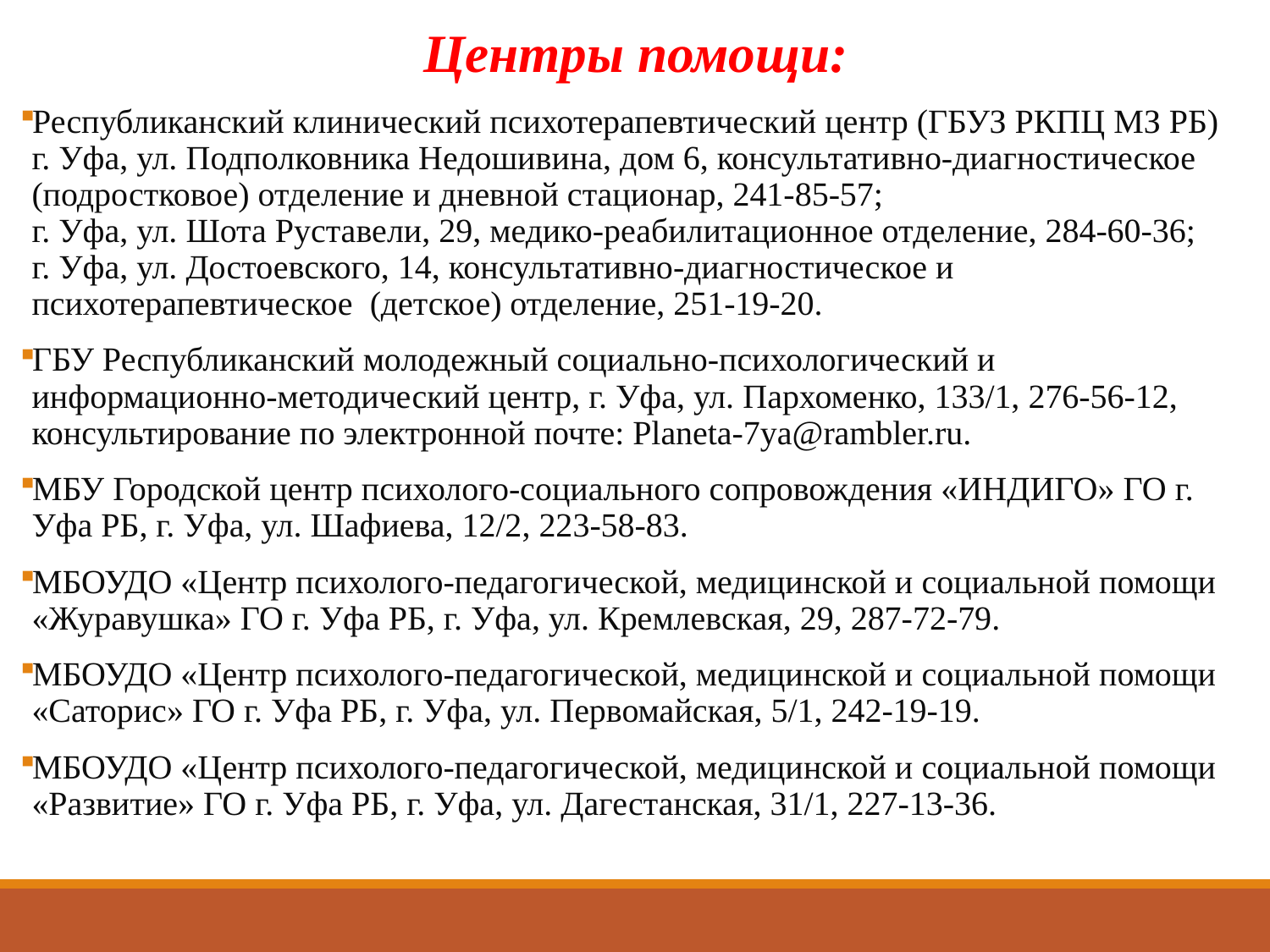

Центры помощи:
Республиканский клинический психотерапевтический центр (ГБУЗ РКПЦ МЗ РБ)
г. Уфа, ул. Подполковника Недошивина, дом 6, консультативно-диагностическое (подростковое) отделение и дневной стационар, 241-85-57;
г. Уфа, ул. Шота Руставели, 29, медико-реабилитационное отделение, 284-60-36;
г. Уфа, ул. Достоевского, 14, консультативно-диагностическое и психотерапевтическое  (детское) отделение, 251-19-20.
ГБУ Республиканский молодежный социально-психологический и информационно-методический центр, г. Уфа, ул. Пархоменко, 133/1, 276-56-12, консультирование по электронной почте: Planeta-7ya@rambler.ru.
МБУ Городской центр психолого-социального сопровождения «ИНДИГО» ГО г. Уфа РБ, г. Уфа, ул. Шафиева, 12/2, 223-58-83.
МБОУДО «Центр психолого-педагогической, медицинской и социальной помощи «Журавушка» ГО г. Уфа РБ, г. Уфа, ул. Кремлевская, 29, 287-72-79.
МБОУДО «Центр психолого-педагогической, медицинской и социальной помощи «Саторис» ГО г. Уфа РБ, г. Уфа, ул. Первомайская, 5/1, 242-19-19.
МБОУДО «Центр психолого-педагогической, медицинской и социальной помощи «Развитие» ГО г. Уфа РБ, г. Уфа, ул. Дагестанская, 31/1, 227-13-36.

#